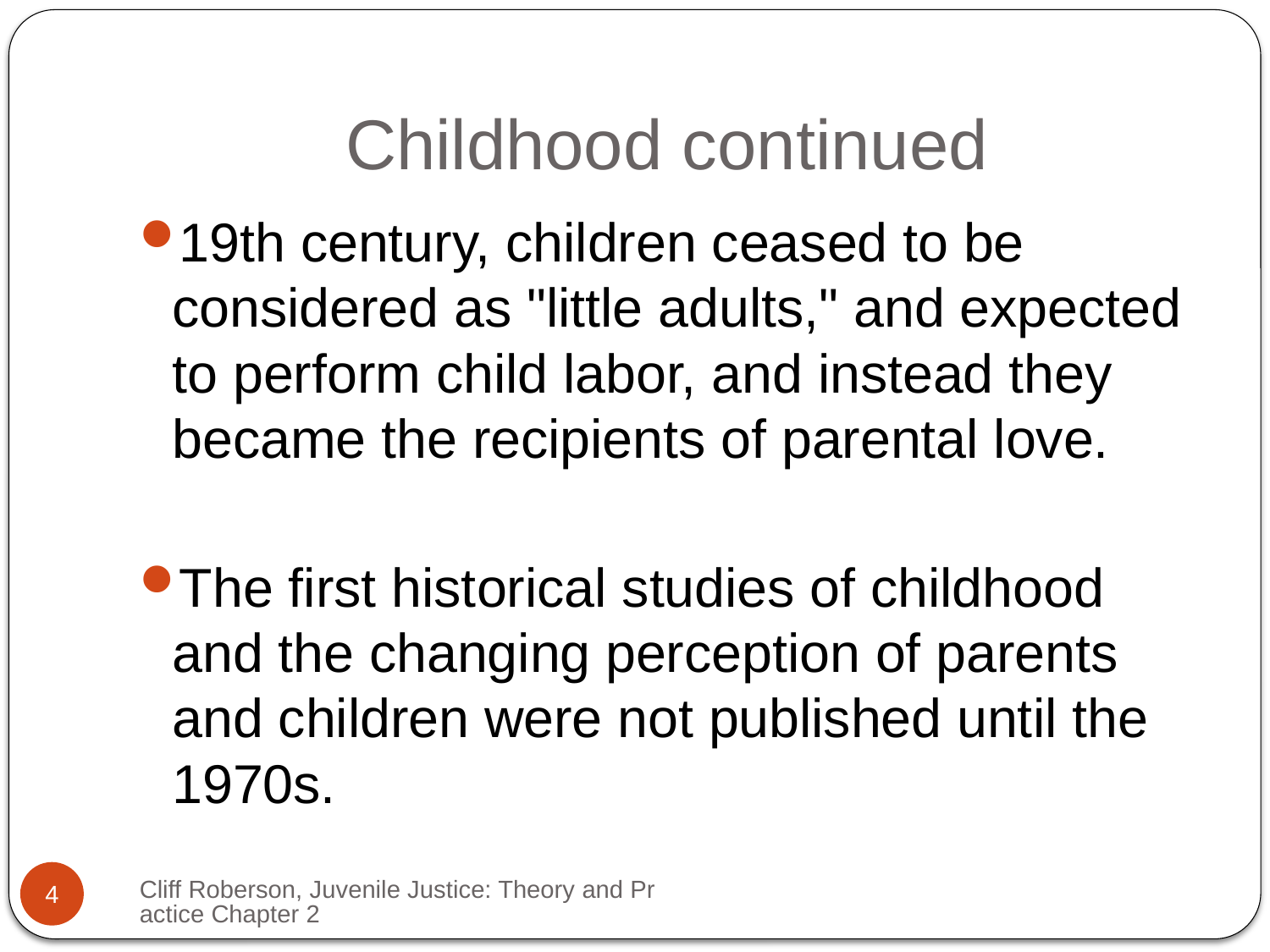

# Childhood continued
19th century, children ceased to be considered as "little adults," and expected to perform child labor, and instead they became the recipients of parental love.

The first historical studies of childhood and the changing perception of parents and children were not published until the 1970s.

Cliff Roberson, Juvenile Justice: Theory and Practice Chapter 2
4